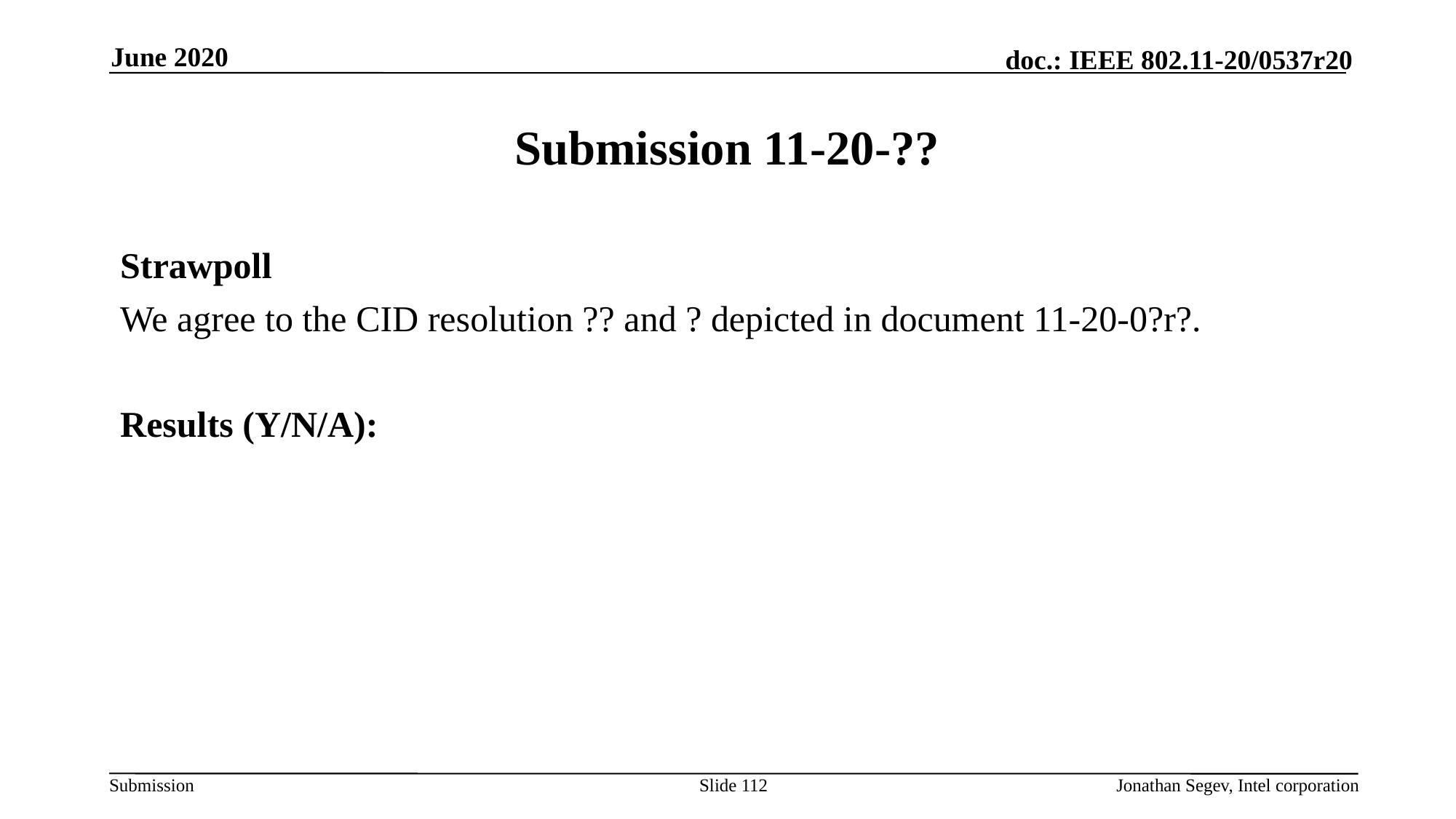

June 2020
# Submission 11-20-??
Strawpoll
We agree to the CID resolution ?? and ? depicted in document 11-20-0?r?.

Results (Y/N/A):
Slide 112
Jonathan Segev, Intel corporation